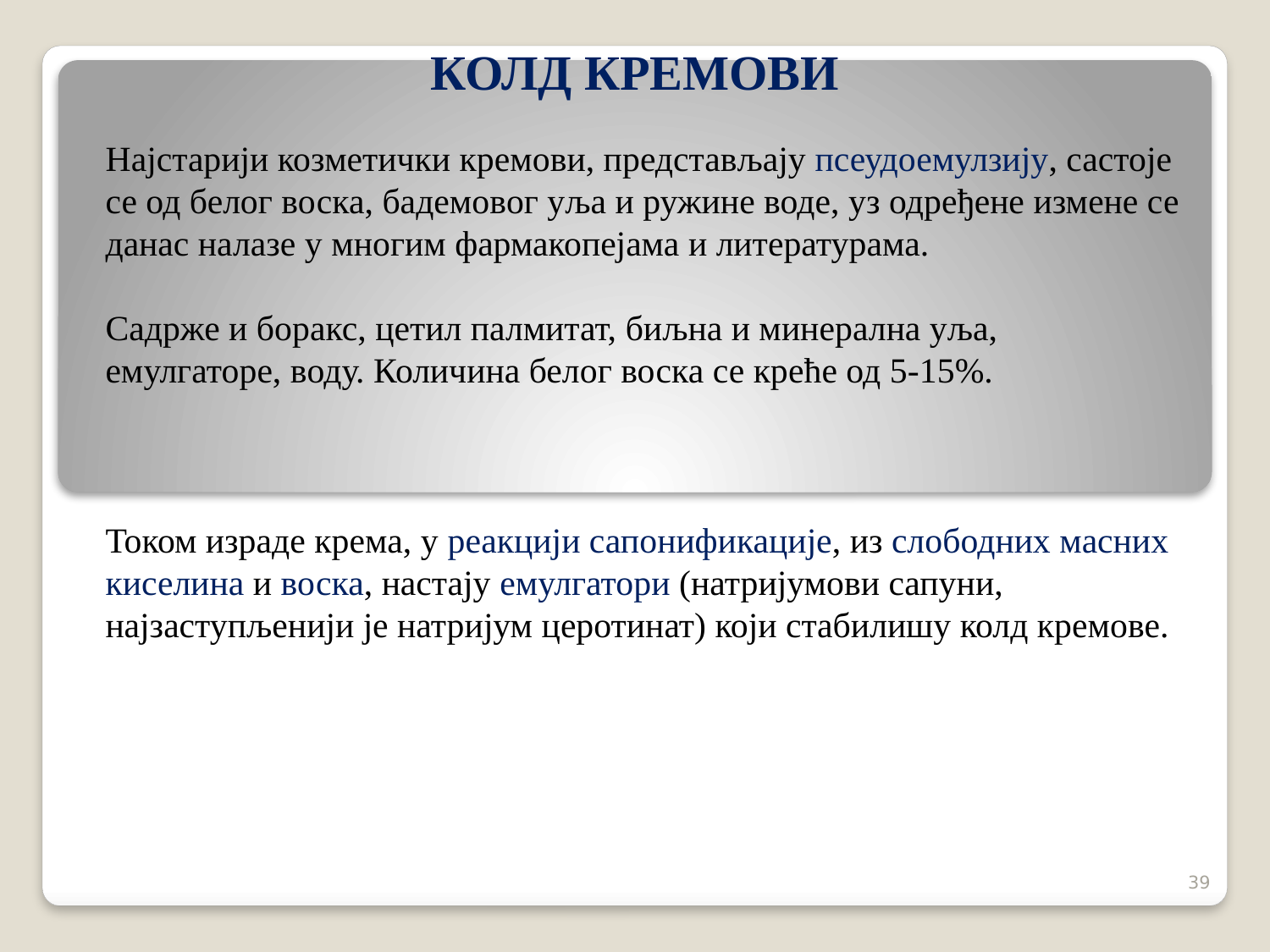

# КОЛД КРЕМОВИ
Најстарији козметички кремови, представљају псеудоемулзију, састоје се од белог воска, бадемовог уља и ружине воде, уз одређене измене се данас налазе у многим фармакопејама и литературама.

Садрже и боракс, цетил палмитат, биљна и минерална уља, емулгаторе, воду. Количина белог воска се креће од 5-15%.

Током израде крема, у реакцији сапoнификације, из слободних масних киселина и воска, настају емулгатори (натријумови сапуни, најзаступљенији је натријум церотинат) који стабилишу колд кремове.

39